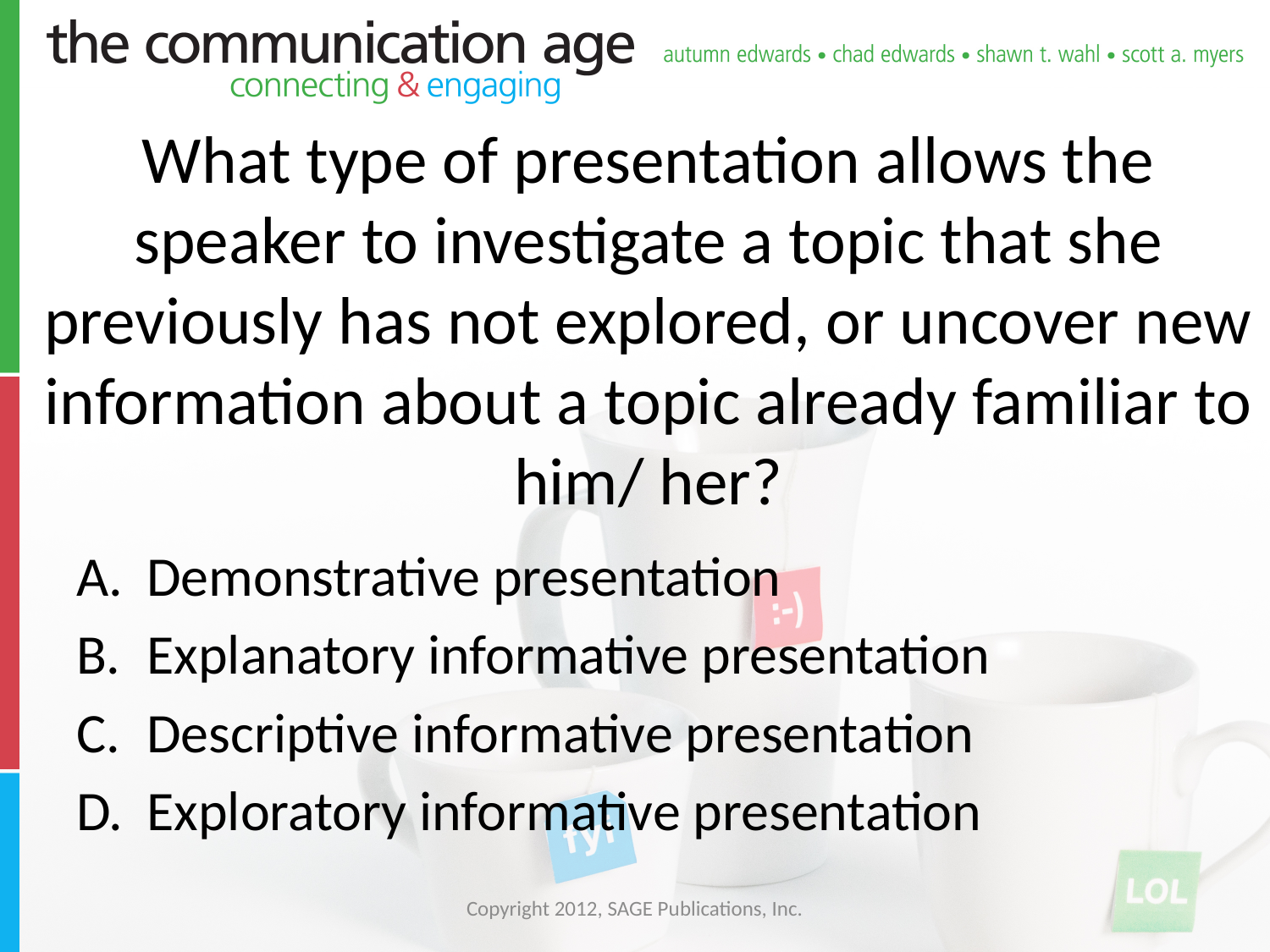

# What type of presentation allows the speaker to investigate a topic that she previously has not explored, or uncover new information about a topic already familiar to him/ her?
Demonstrative presentation
Explanatory informative presentation
Descriptive informative presentation
Exploratory informative presentation

Copyright 2012, SAGE Publications, Inc.